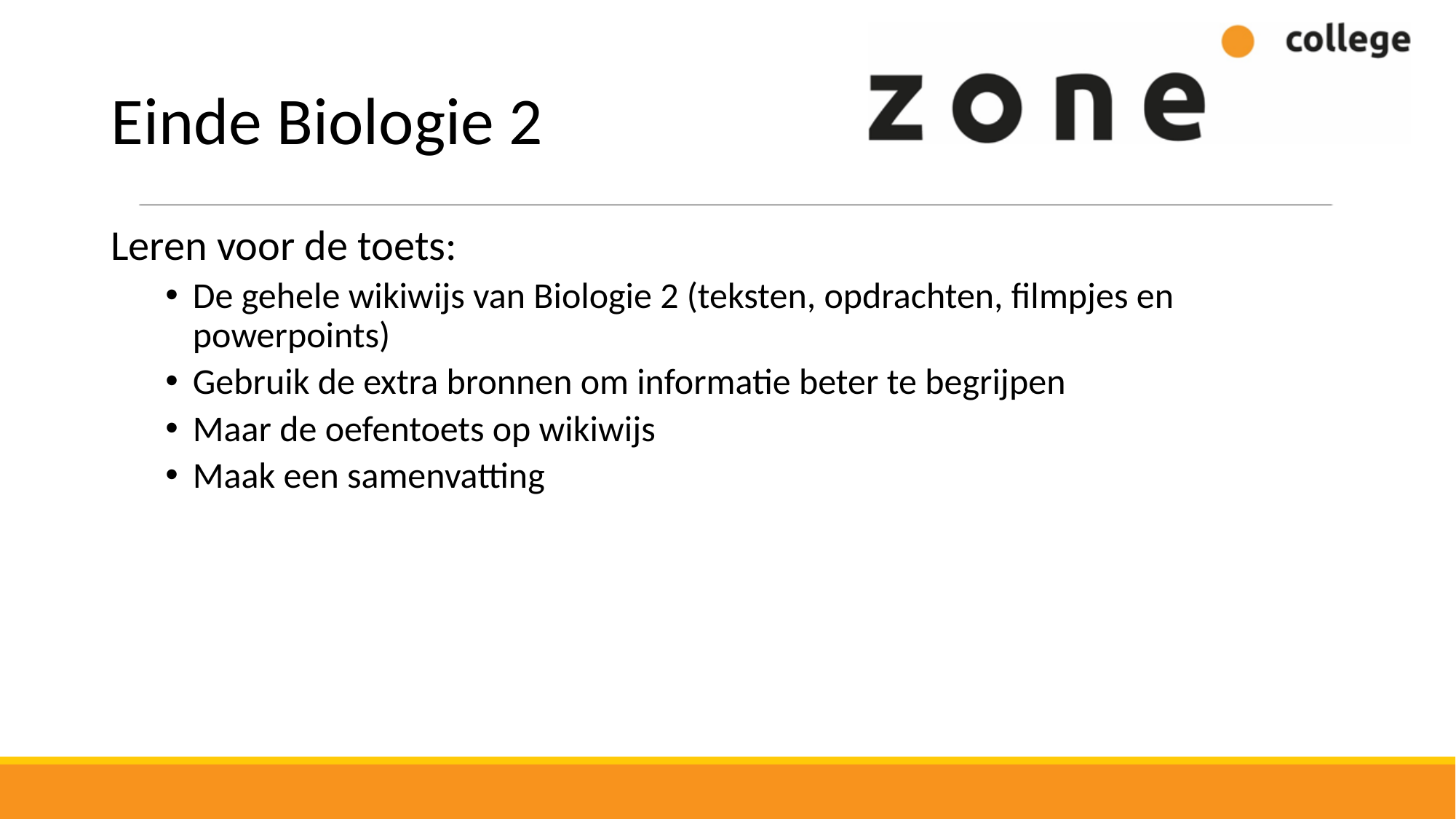

# Einde Biologie 2
Leren voor de toets:
De gehele wikiwijs van Biologie 2 (teksten, opdrachten, filmpjes en powerpoints)
Gebruik de extra bronnen om informatie beter te begrijpen
Maar de oefentoets op wikiwijs
Maak een samenvatting